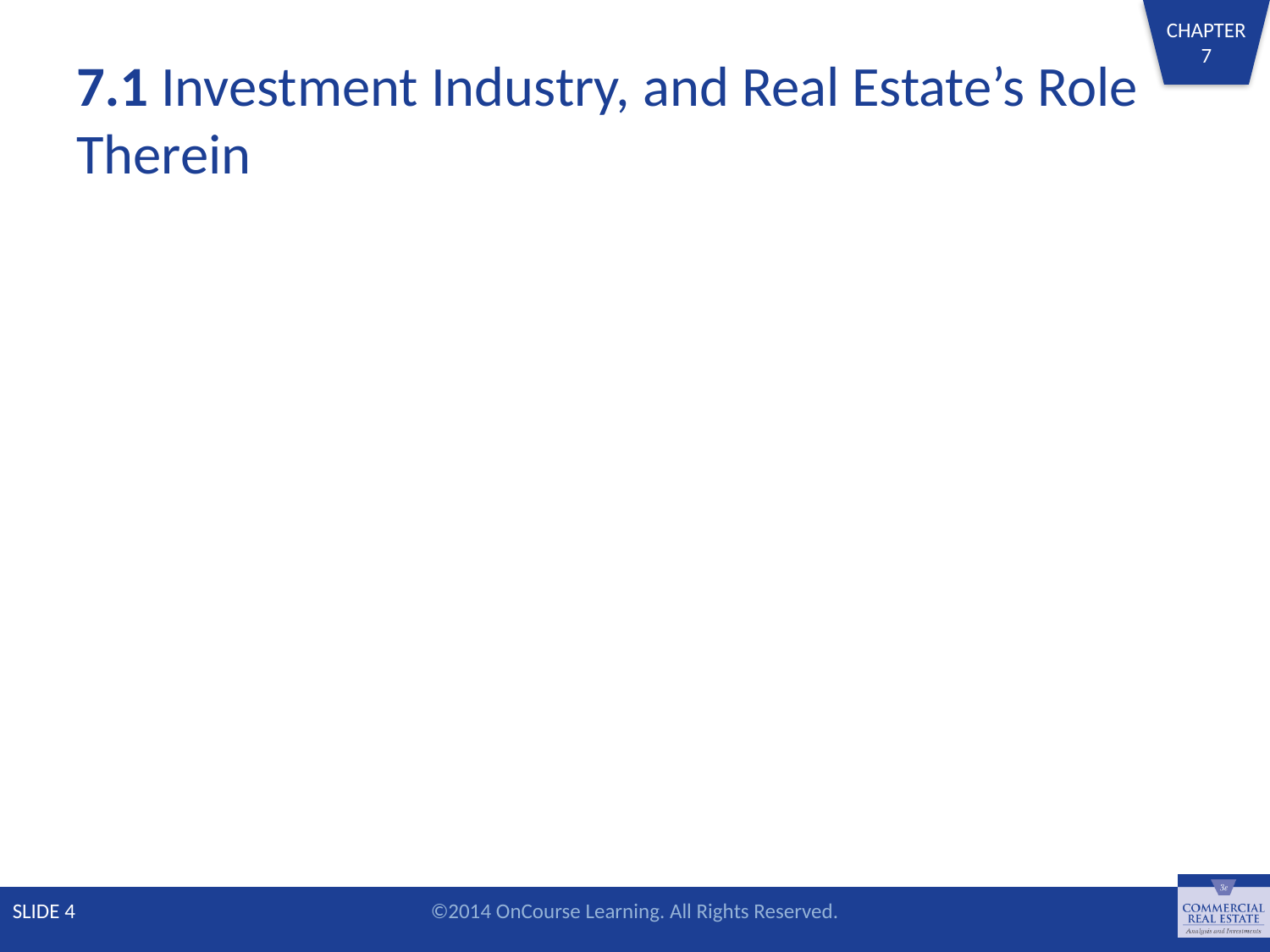

# 7.1 Investment Industry, and Real Estate’s Role Therein

SLIDE 4